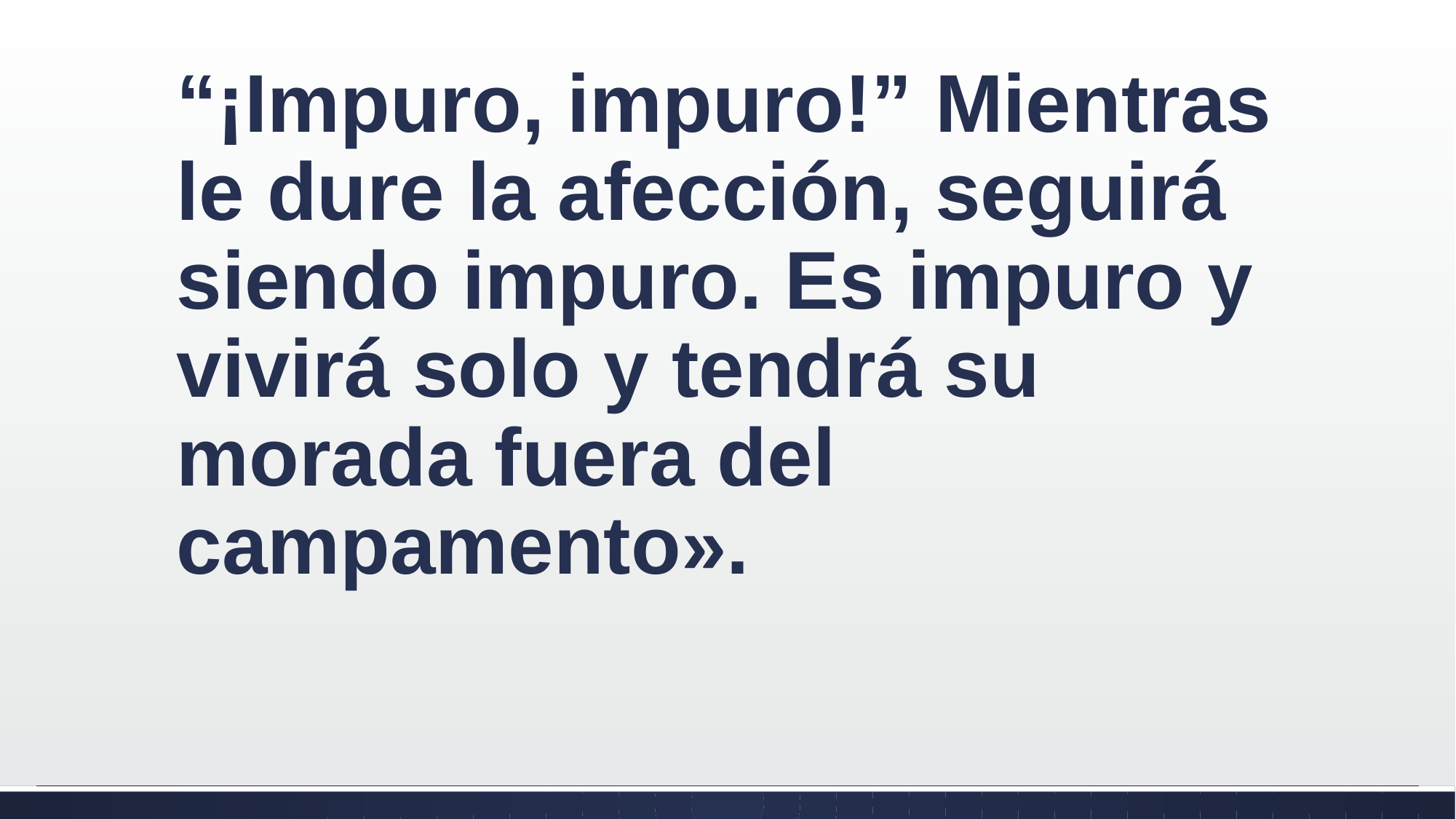

#
“¡Impuro, impuro!” Mientras le dure la afección, seguirá siendo impuro. Es impuro y vivirá solo y tendrá su morada fuera del campamento».